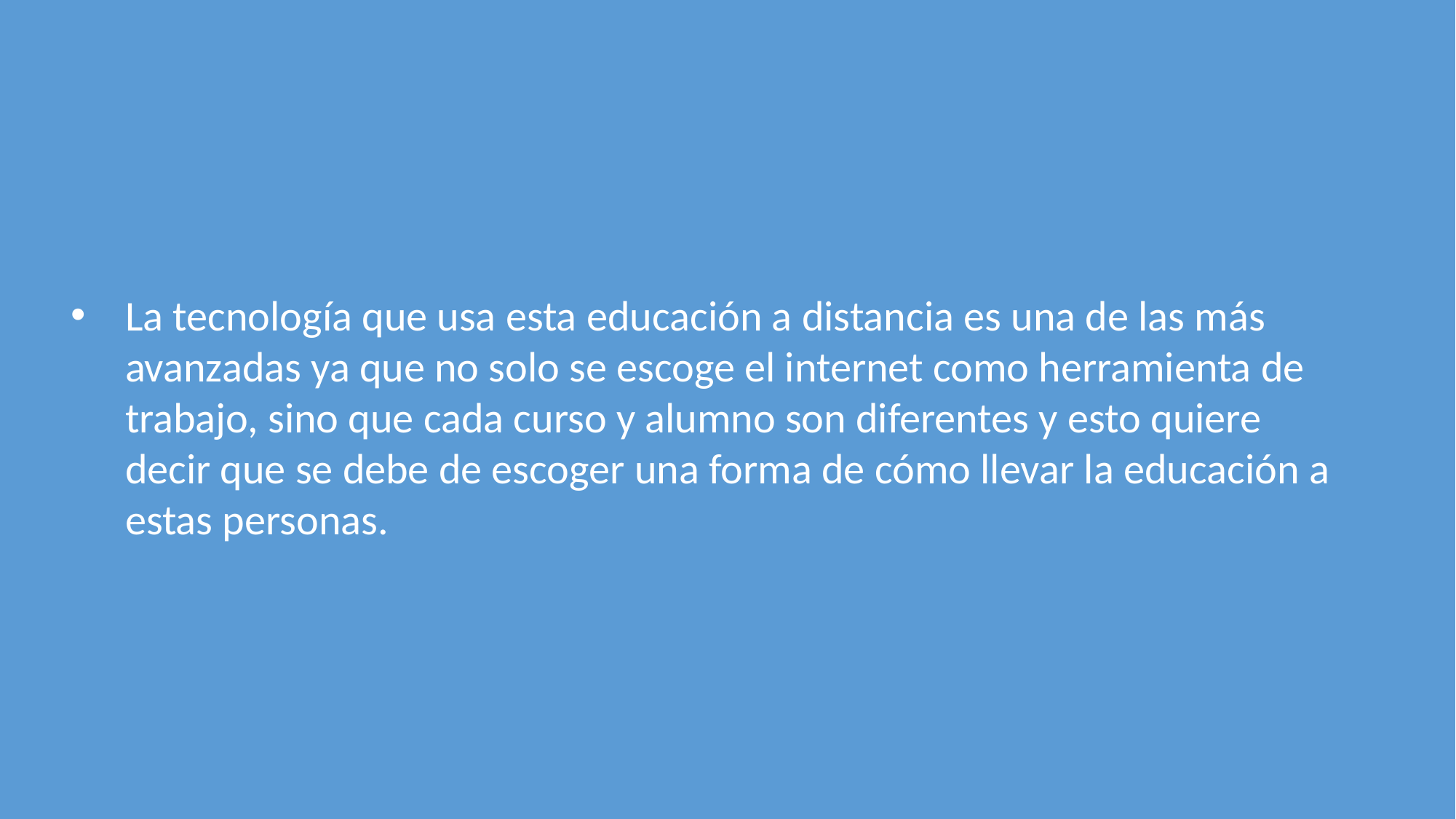

La tecnología que usa esta educación a distancia es una de las más avanzadas ya que no solo se escoge el internet como herramienta de trabajo, sino que cada curso y alumno son diferentes y esto quiere decir que se debe de escoger una forma de cómo llevar la educación a estas personas.